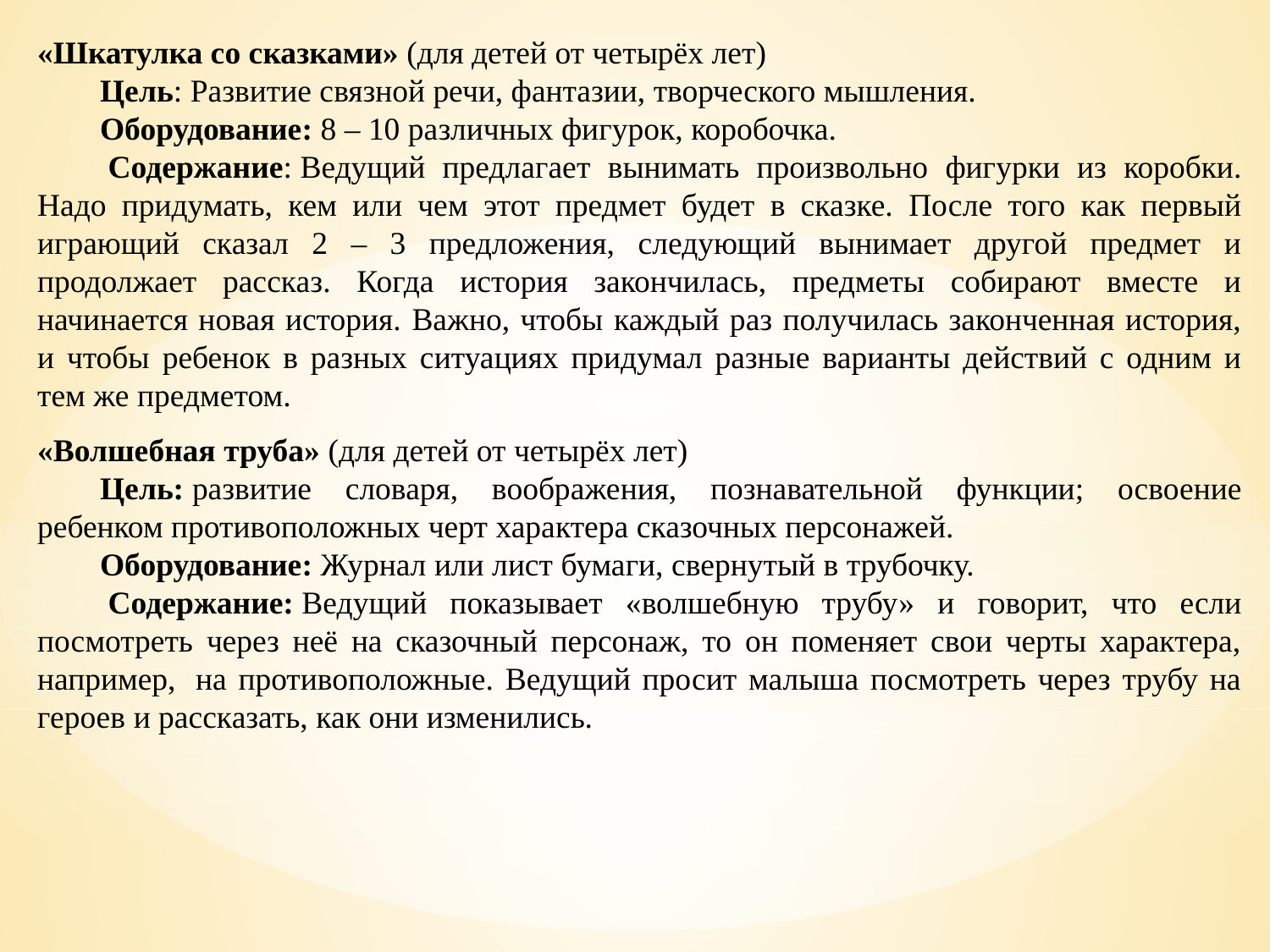

«Шкатулка со сказками» (для детей от четырёх лет)
Цель: Развитие связной речи, фантазии, творческого мышления.
Оборудование: 8 – 10 различных фигурок, коробочка.
 Содержание: Ведущий предлагает вынимать произвольно фигурки из коробки. Надо придумать, кем или чем этот предмет будет в сказке. После того как первый играющий сказал 2 – 3 предложения, следующий вынимает другой предмет и продолжает рассказ. Когда история закончилась, предметы собирают вместе и начинается новая история. Важно, чтобы каждый раз получилась законченная история, и чтобы ребенок в разных ситуациях придумал разные варианты действий с одним и тем же предметом.
«Волшебная труба» (для детей от четырёх лет)
Цель: развитие словаря, воображения, познавательной функции; освоение ребенком противоположных черт характера сказочных персонажей.
Оборудование: Журнал или лист бумаги, свернутый в трубочку.
 Содержание: Ведущий показывает «волшебную трубу» и говорит, что если посмотреть через неё на сказочный персонаж, то он поменяет свои черты характера, например,  на противоположные. Ведущий просит малыша посмотреть через трубу на героев и рассказать, как они изменились.